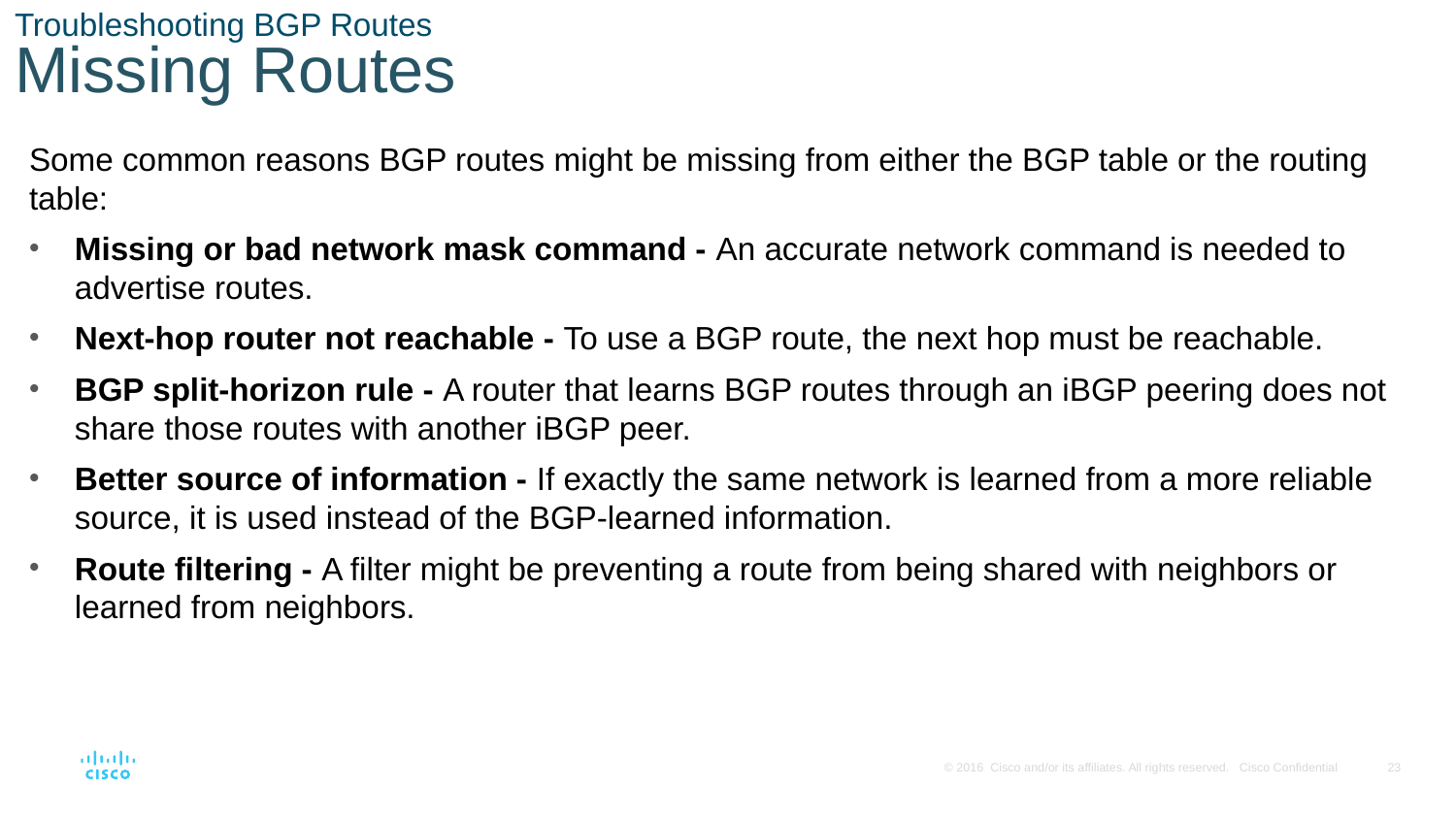

# Troubleshooting BGP Routes Missing Routes
Some common reasons BGP routes might be missing from either the BGP table or the routing table:
Missing or bad network mask command - An accurate network command is needed to advertise routes.
Next-hop router not reachable - To use a BGP route, the next hop must be reachable.
BGP split-horizon rule - A router that learns BGP routes through an iBGP peering does not share those routes with another iBGP peer.
Better source of information - If exactly the same network is learned from a more reliable source, it is used instead of the BGP-learned information.
Route filtering - A filter might be preventing a route from being shared with neighbors or learned from neighbors.